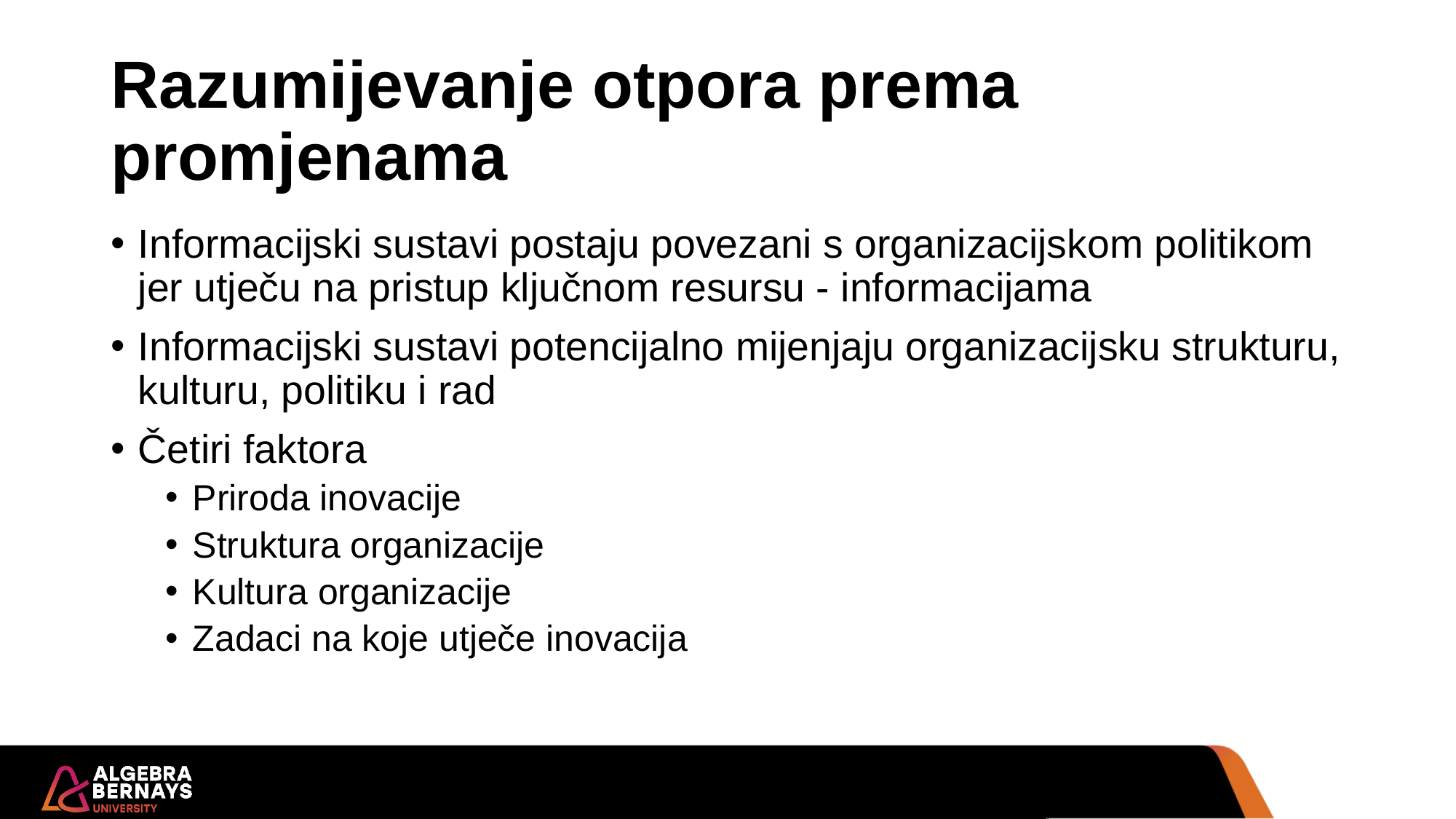

# Razumijevanje otpora prema promjenama
Informacijski sustavi postaju povezani s organizacijskom politikom jer utječu na pristup ključnom resursu - informacijama
Informacijski sustavi potencijalno mijenjaju organizacijsku strukturu, kulturu, politiku i rad
Četiri faktora
Priroda inovacije
Struktura organizacije
Kultura organizacije
Zadaci na koje utječe inovacija